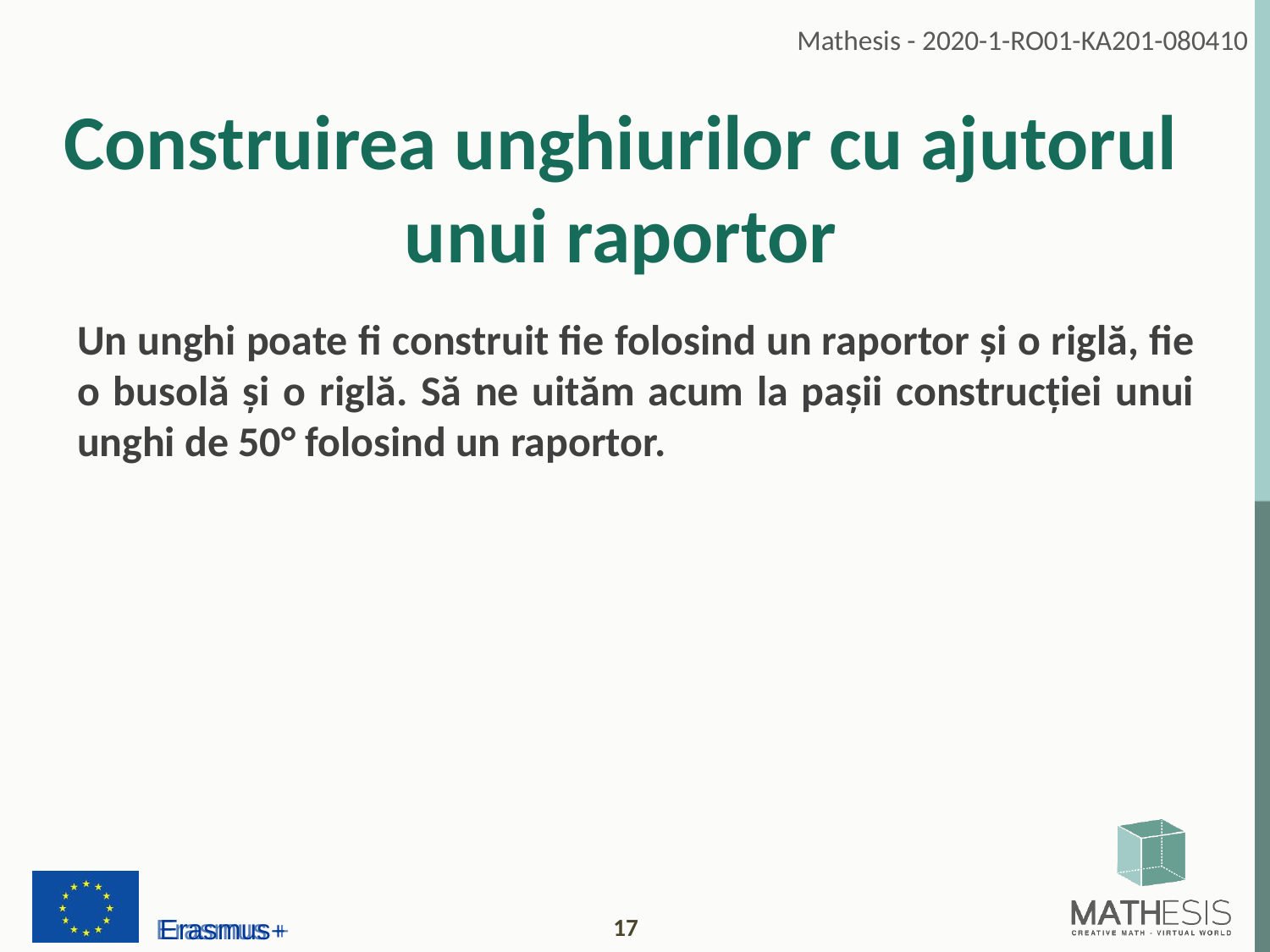

# Construirea unghiurilor cu ajutorul unui raportor
Un unghi poate fi construit fie folosind un raportor și o riglă, fie o busolă și o riglă. Să ne uităm acum la pașii construcției unui unghi de 50° folosind un raportor.